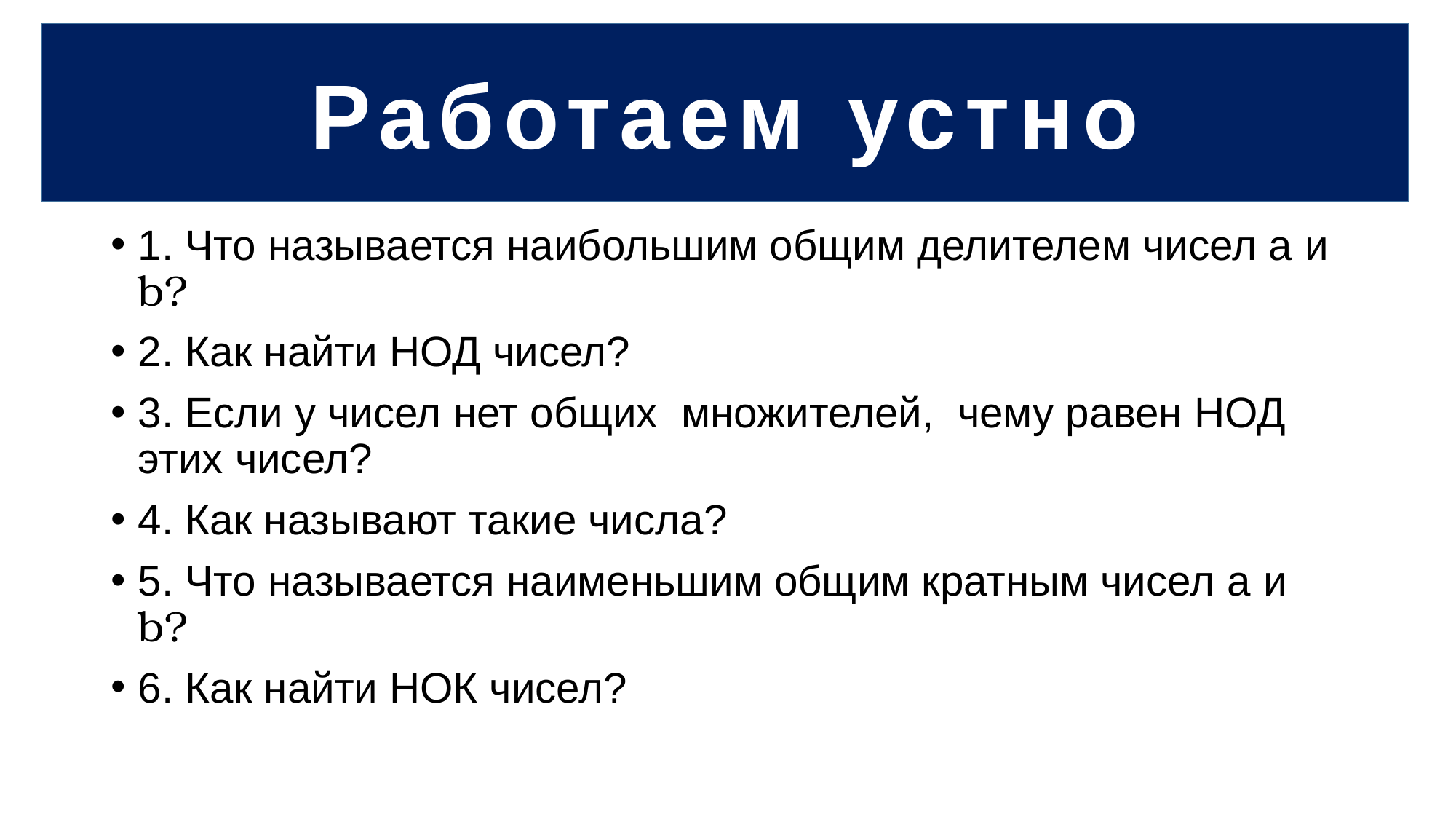

Работаем устно
#
1. Что называется наибольшим общим делителем чисел a и b?
2. Как найти НОД чисел?
3. Если у чисел нет общих  множителей,  чему равен НОД этих чисел?
4. Как называют такие числа?
5. Что называется наименьшим общим кратным чисел a и b?
6. Как найти НОК чисел?